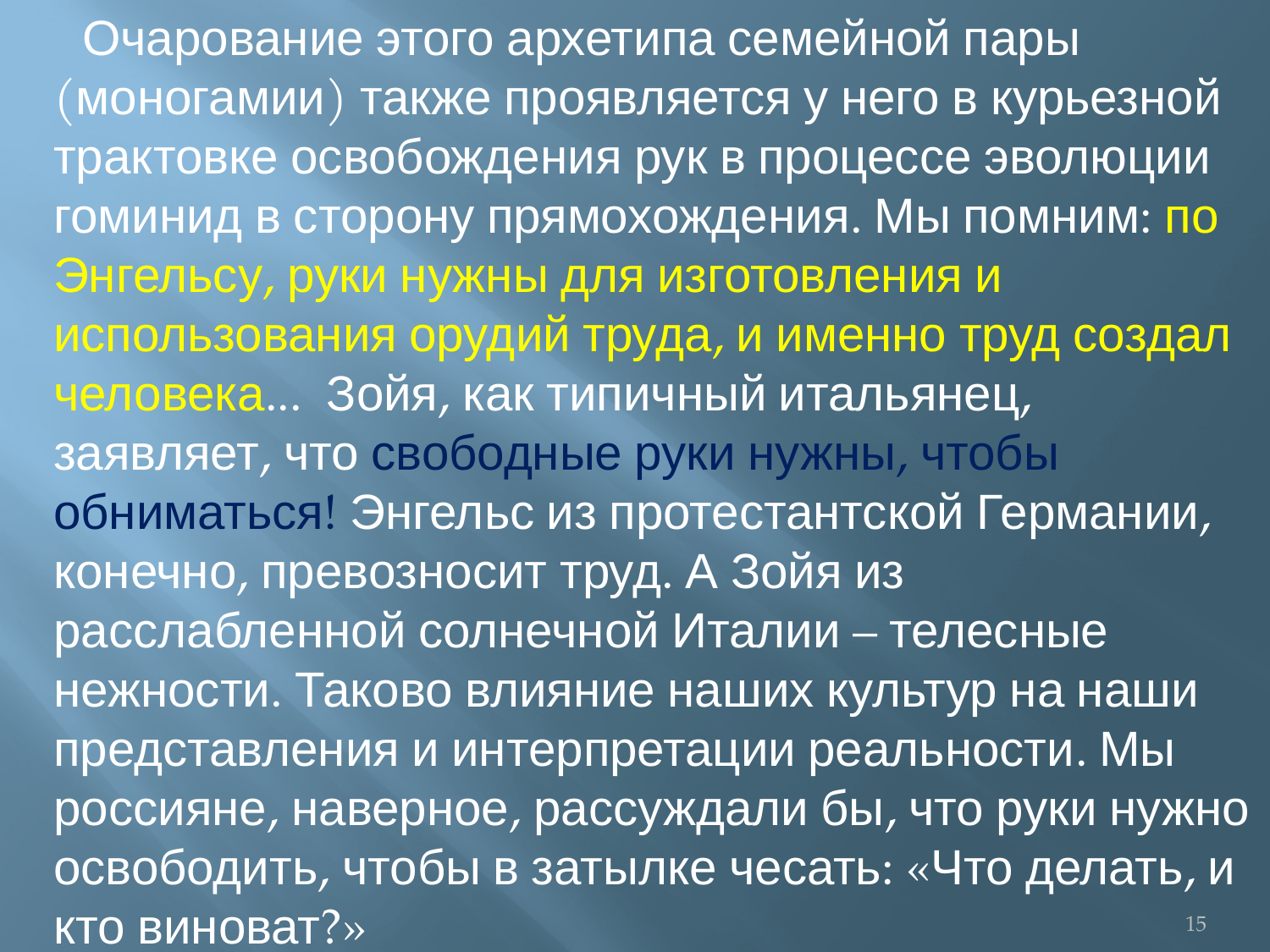

Очарование этого архетипа семейной пары (моногамии) также проявляется у него в курьезной трактовке освобождения рук в процессе эволюции гоминид в сторону прямохождения. Мы помним: по Энгельсу, руки нужны для изготовления и использования орудий труда, и именно труд создал человека...  Зойя, как типичный итальянец, заявляет, что свободные руки нужны, чтобы обниматься! Энгельс из протестантской Германии, конечно, превозносит труд. А Зойя из расслабленной солнечной Италии – телесные нежности. Таково влияние наших культур на наши представления и интерпретации реальности. Мы россияне, наверное, рассуждали бы, что руки нужно освободить, чтобы в затылке чесать: «Что делать, и кто виноват?»
15